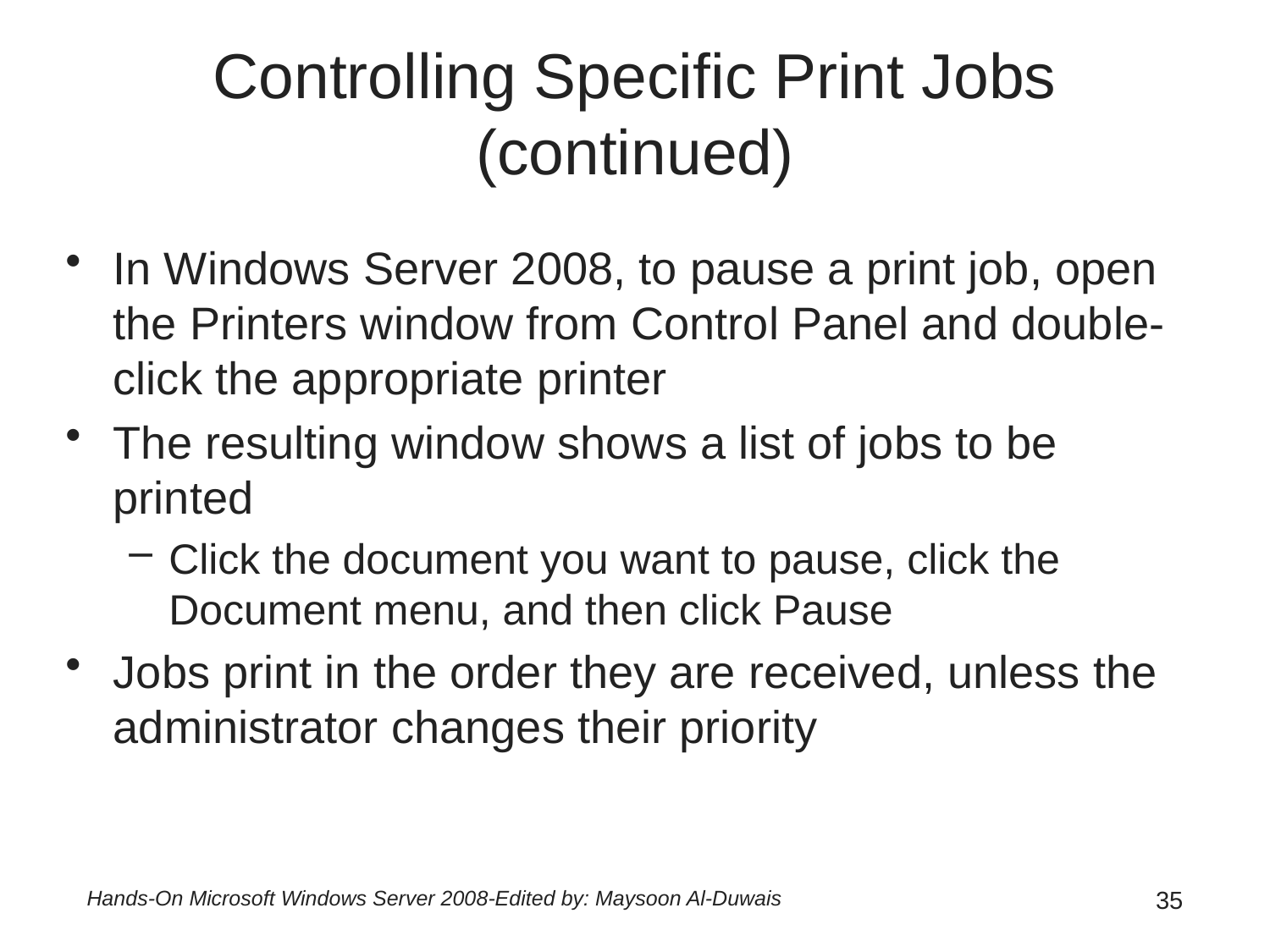

# Controlling Specific Print Jobs (continued)
In Windows Server 2008, to pause a print job, open the Printers window from Control Panel and double-click the appropriate printer
The resulting window shows a list of jobs to be printed
Click the document you want to pause, click the Document menu, and then click Pause
Jobs print in the order they are received, unless the administrator changes their priority
Hands-On Microsoft Windows Server 2008-Edited by: Maysoon Al-Duwais
35